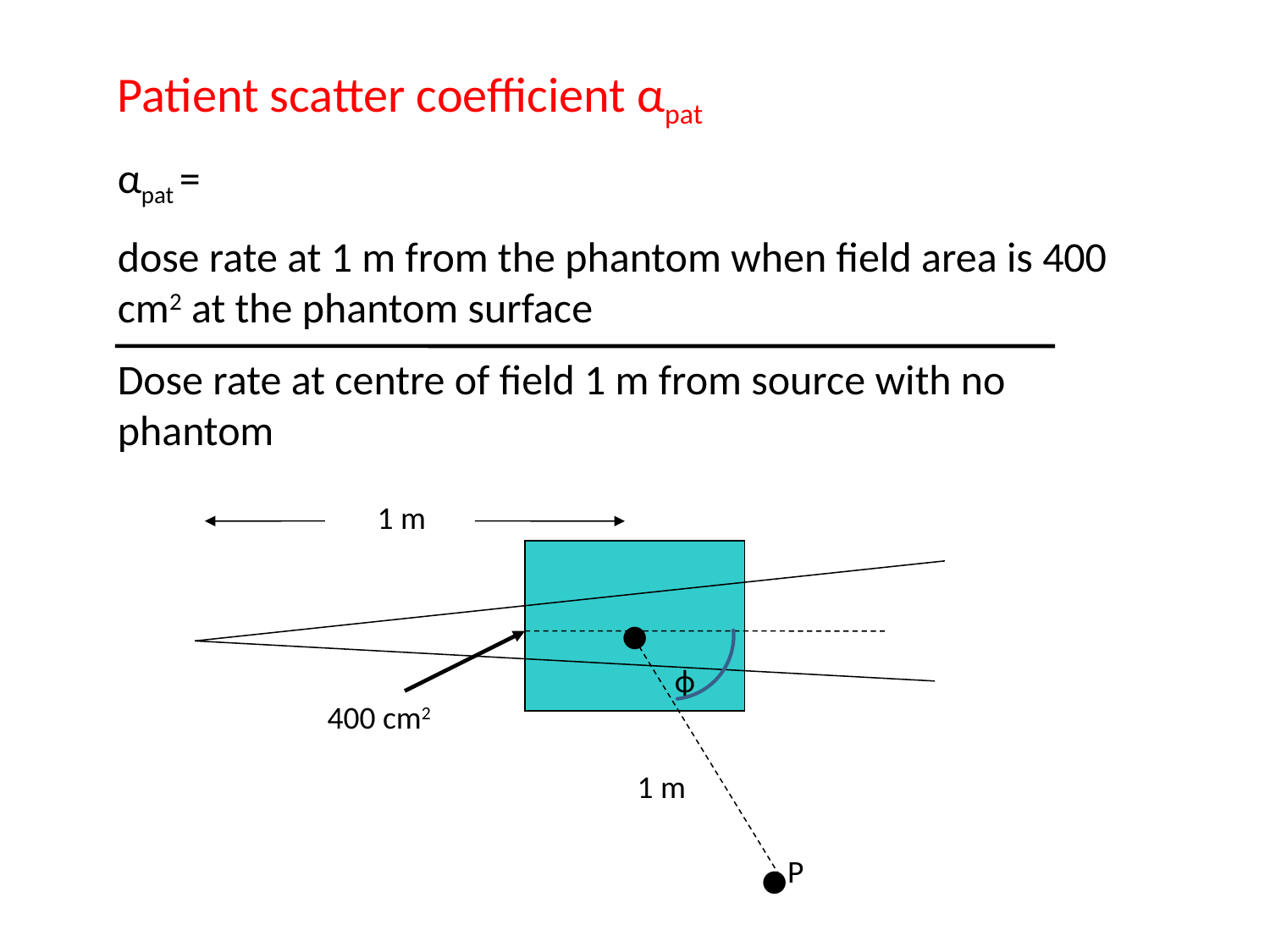

Patient scatter coefficient αpat
αpat =
dose rate at 1 m from the phantom when field area is 400 cm2 at the phantom surface
Dose rate at centre of field 1 m from source with no phantom

1 m

•
ф

400 cm2
1 m
•
P